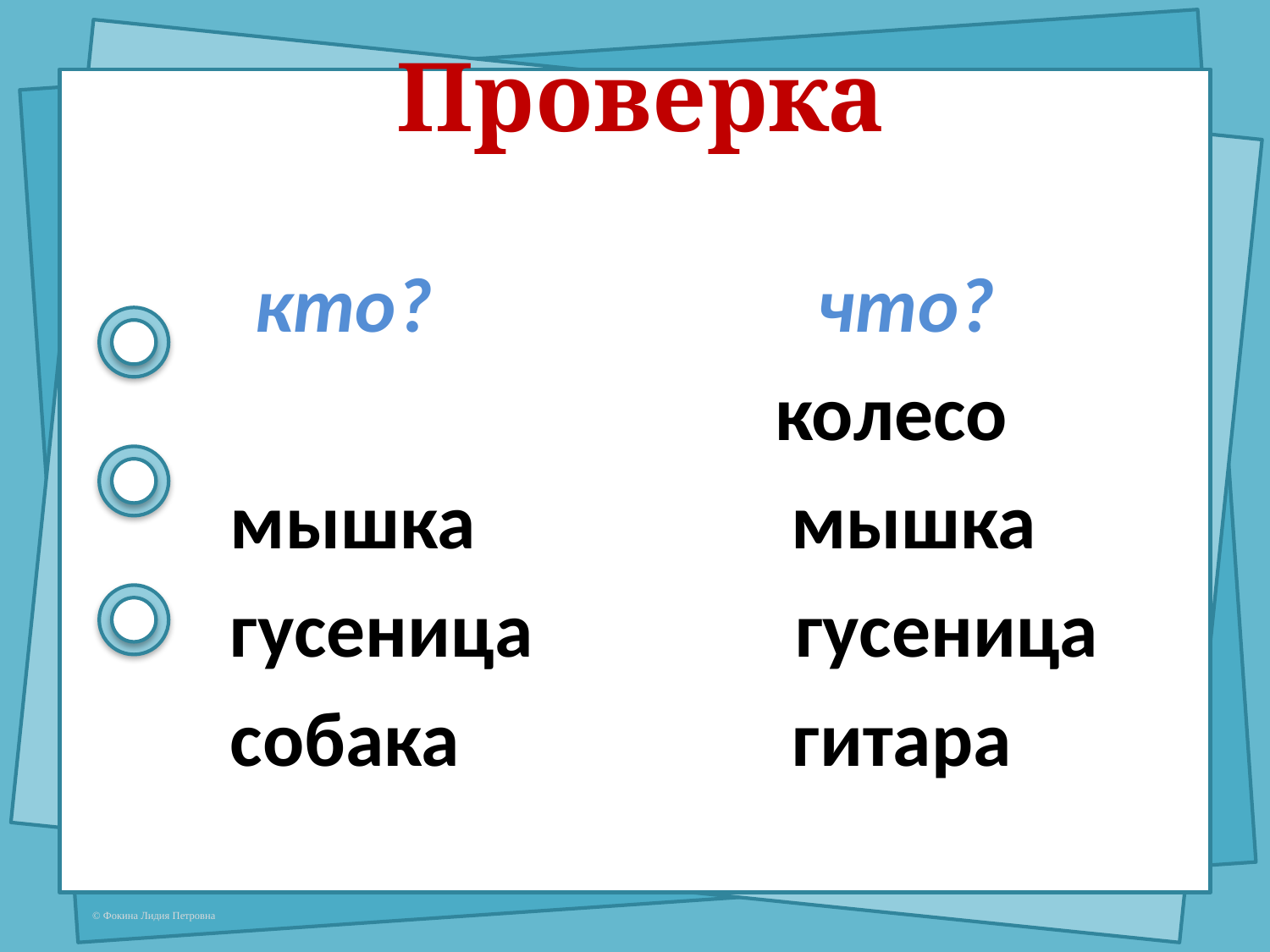

# Проверка
              кто?                      что?
                                        колесо
         мышка                  мышка
         гусеница               гусеница
         собака                   гитара